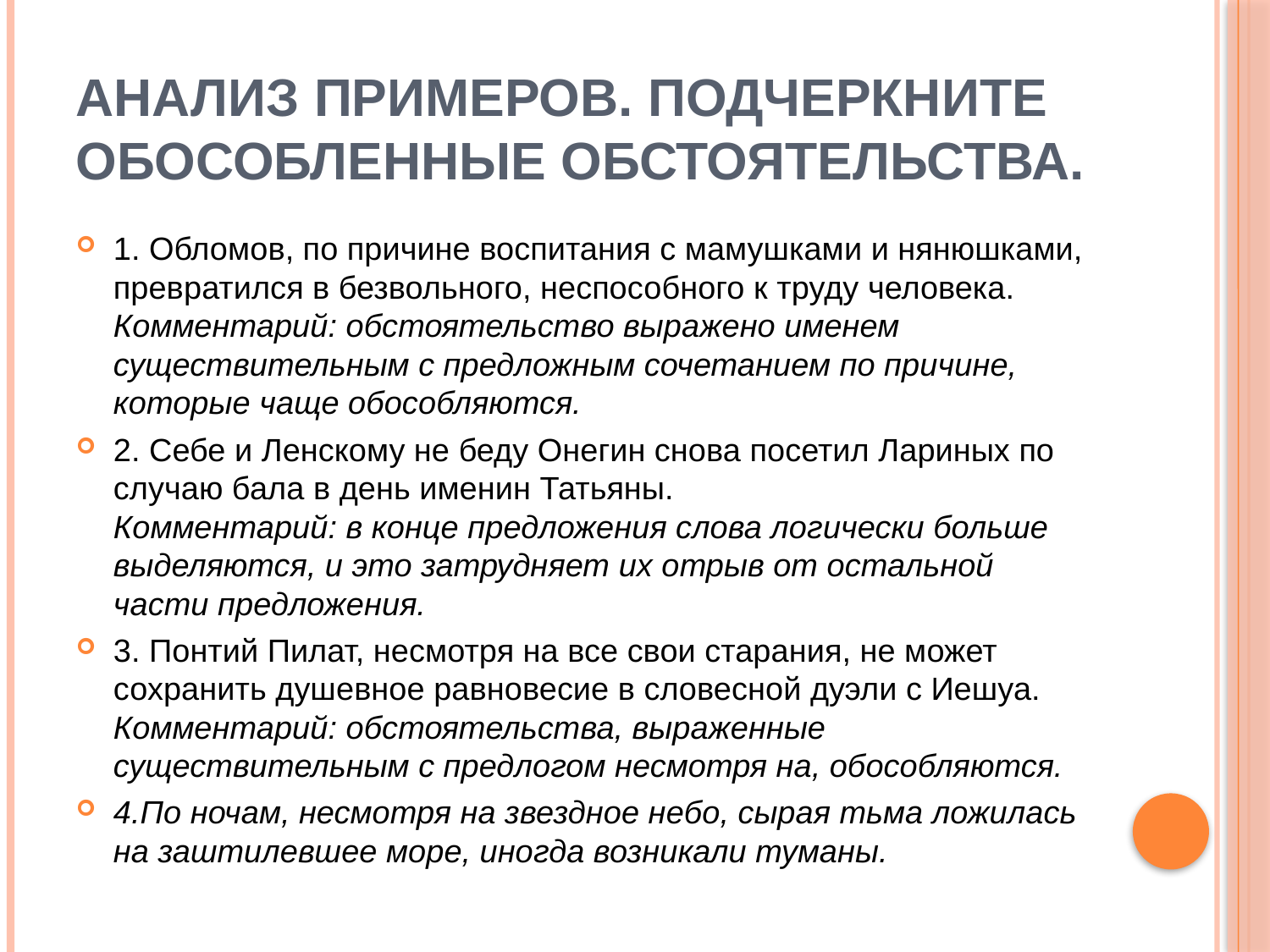

# Анализ примеров. Подчеркните обособленные обстоятельства.
1. Обломов, по причине воспитания с мамушками и нянюшками, превратился в безвольного, неспособного к труду человека.
Комментарий: обстоятельство выражено именем существительным с предложным сочетанием по причине, которые чаще обособляются.
2. Себе и Ленскому не беду Онегин снова посетил Лариных по случаю бала в день именин Татьяны.
Комментарий: в конце предложения слова логически больше выделяются, и это затрудняет их отрыв от остальной части предложения.
3. Понтий Пилат, несмотря на все свои старания, не может сохранить душевное равновесие в словесной дуэли с Иешуа.
Комментарий: обстоятельства, выраженные существительным с предлогом несмотря на, обособляются.
4.По ночам, несмотря на звездное небо, сырая тьма ложилась на заштилевшее море, иногда возникали туманы.